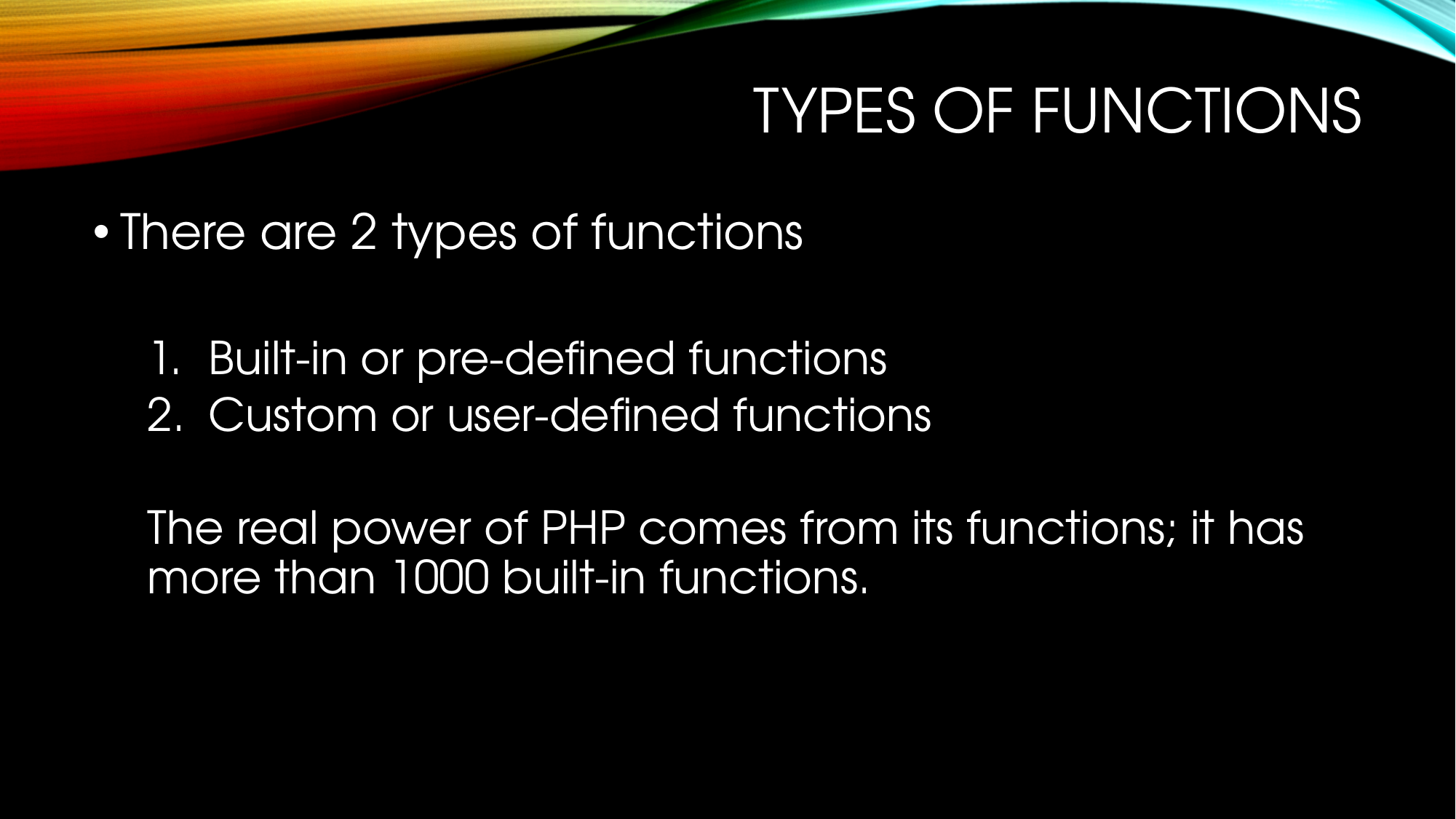

# TYPES OF FUNCTIONS
There are 2 types of functions

Built-in or pre-defined functions
Custom or user-defined functions

The real power of PHP comes from its functions; it has more than 1000 built-in functions.